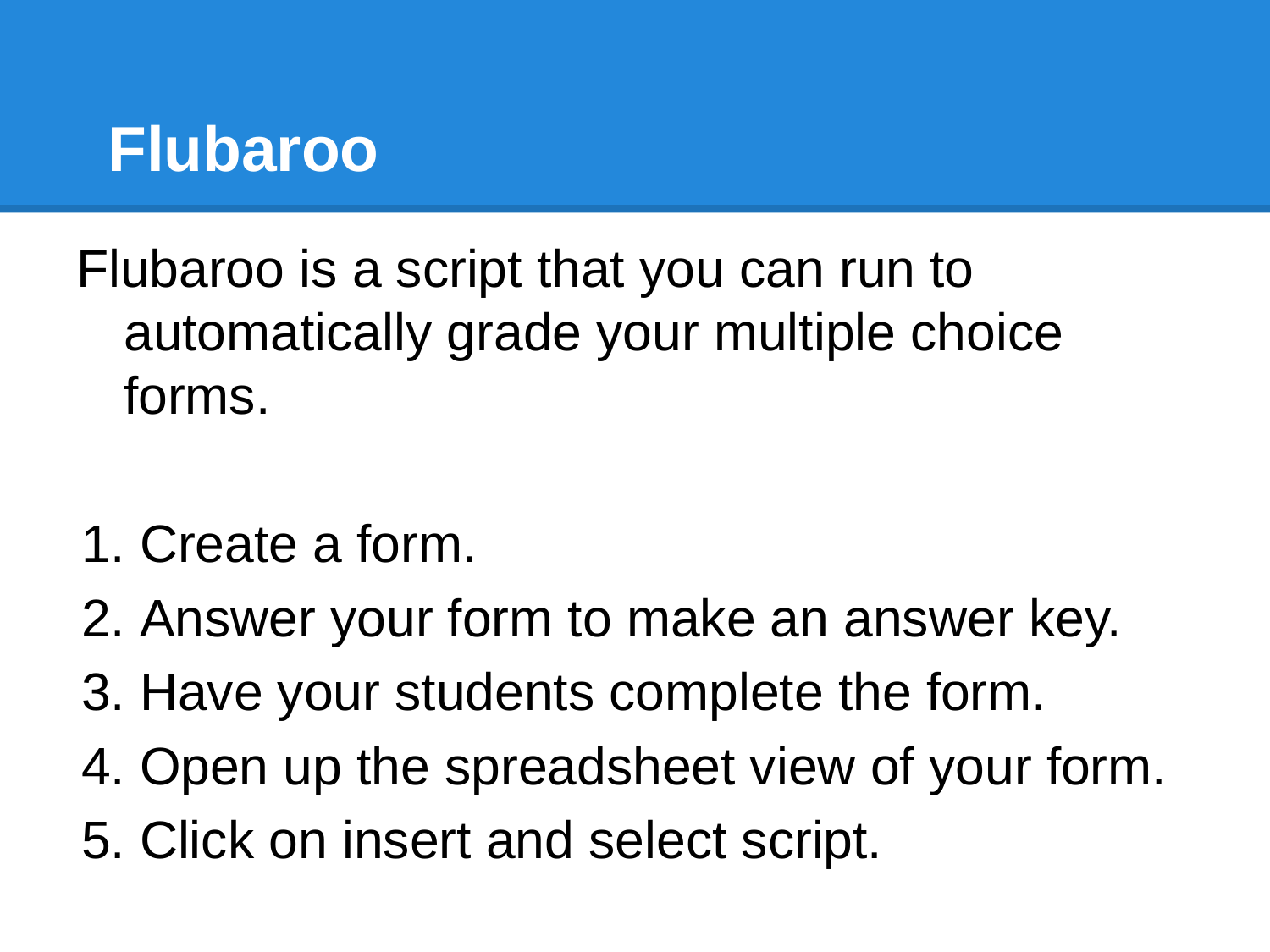

# Flubaroo
Flubaroo is a script that you can run to automatically grade your multiple choice forms.

Create a form.
Answer your form to make an answer key.
Have your students complete the form.
Open up the spreadsheet view of your form.
Click on insert and select script.